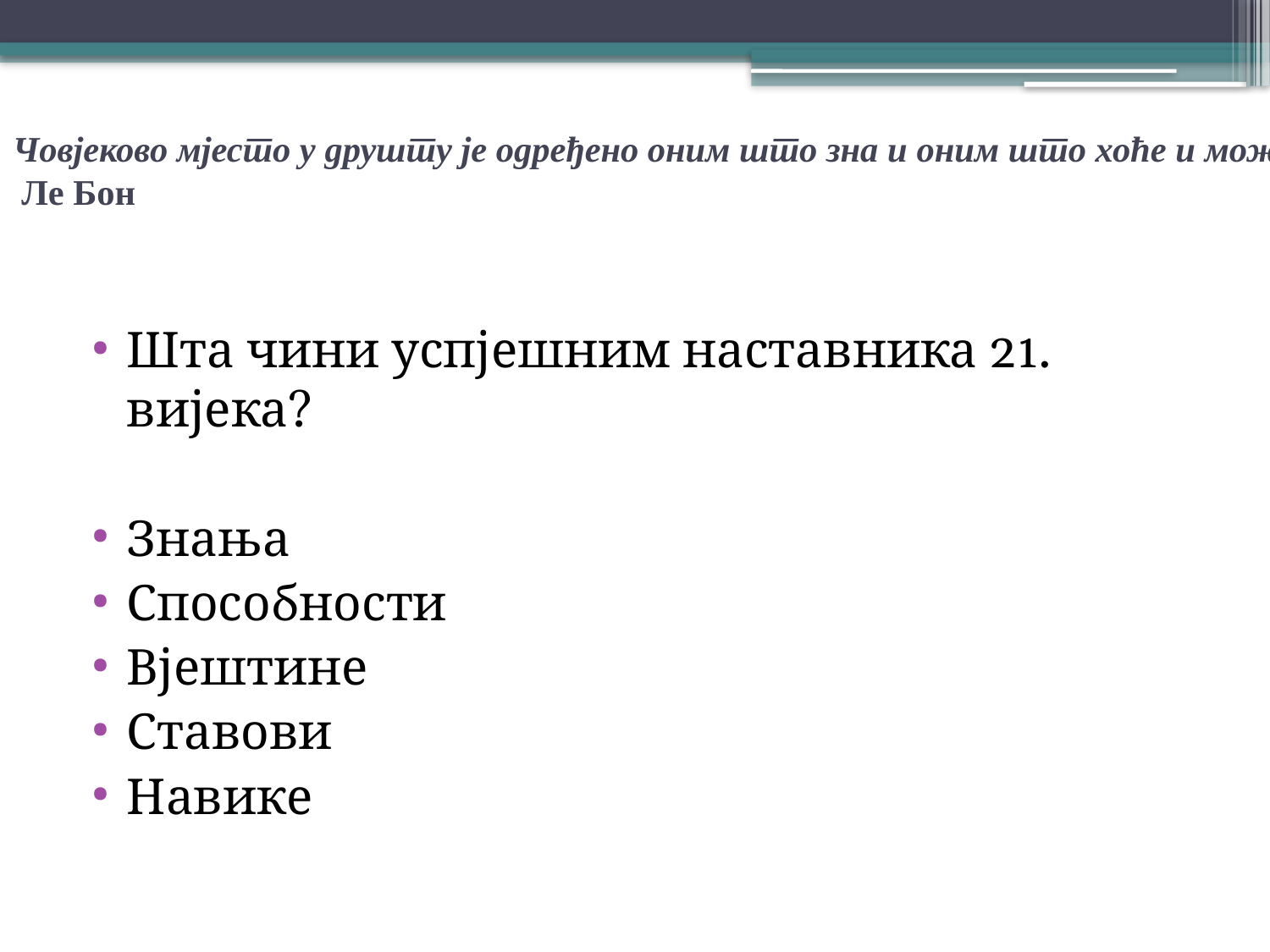

# Човјеково мјесто у друшту је одређено оним што зна и оним што хоће и може. Ле Бон
Шта чини успјешним наставника 21. вијека?

Знања
Способности
Вјештине
Ставови
Навике